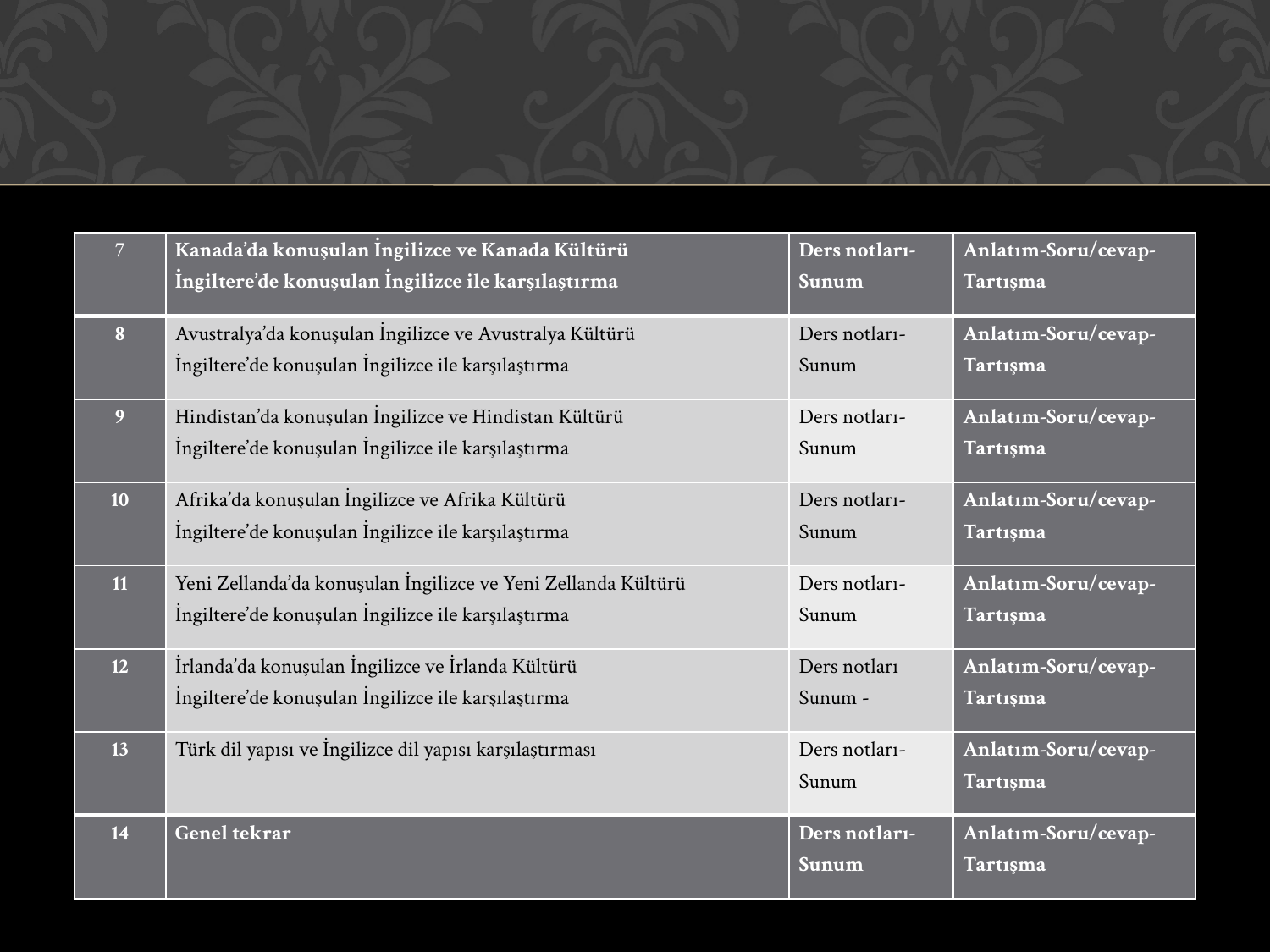

| 7 | Kanada’da konuşulan İngilizce ve Kanada Kültürü İngiltere’de konuşulan İngilizce ile karşılaştırma | Ders notları- Sunum | Anlatım-Soru/cevap-Tartışma |
| --- | --- | --- | --- |
| 8 | Avustralya’da konuşulan İngilizce ve Avustralya Kültürü İngiltere’de konuşulan İngilizce ile karşılaştırma | Ders notları- Sunum | Anlatım-Soru/cevap-Tartışma |
| 9 | Hindistan’da konuşulan İngilizce ve Hindistan Kültürü İngiltere’de konuşulan İngilizce ile karşılaştırma | Ders notları- Sunum | Anlatım-Soru/cevap-Tartışma |
| 10 | Afrika’da konuşulan İngilizce ve Afrika Kültürü İngiltere’de konuşulan İngilizce ile karşılaştırma | Ders notları- Sunum | Anlatım-Soru/cevap-Tartışma |
| 11 | Yeni Zellanda’da konuşulan İngilizce ve Yeni Zellanda Kültürü İngiltere’de konuşulan İngilizce ile karşılaştırma | Ders notları- Sunum | Anlatım-Soru/cevap-Tartışma |
| 12 | İrlanda’da konuşulan İngilizce ve İrlanda Kültürü İngiltere’de konuşulan İngilizce ile karşılaştırma | Ders notları Sunum - | Anlatım-Soru/cevap-Tartışma |
| 13 | Türk dil yapısı ve İngilizce dil yapısı karşılaştırması | Ders notları- Sunum | Anlatım-Soru/cevap-Tartışma |
| 14 | Genel tekrar | Ders notları- Sunum | Anlatım-Soru/cevap-Tartışma |